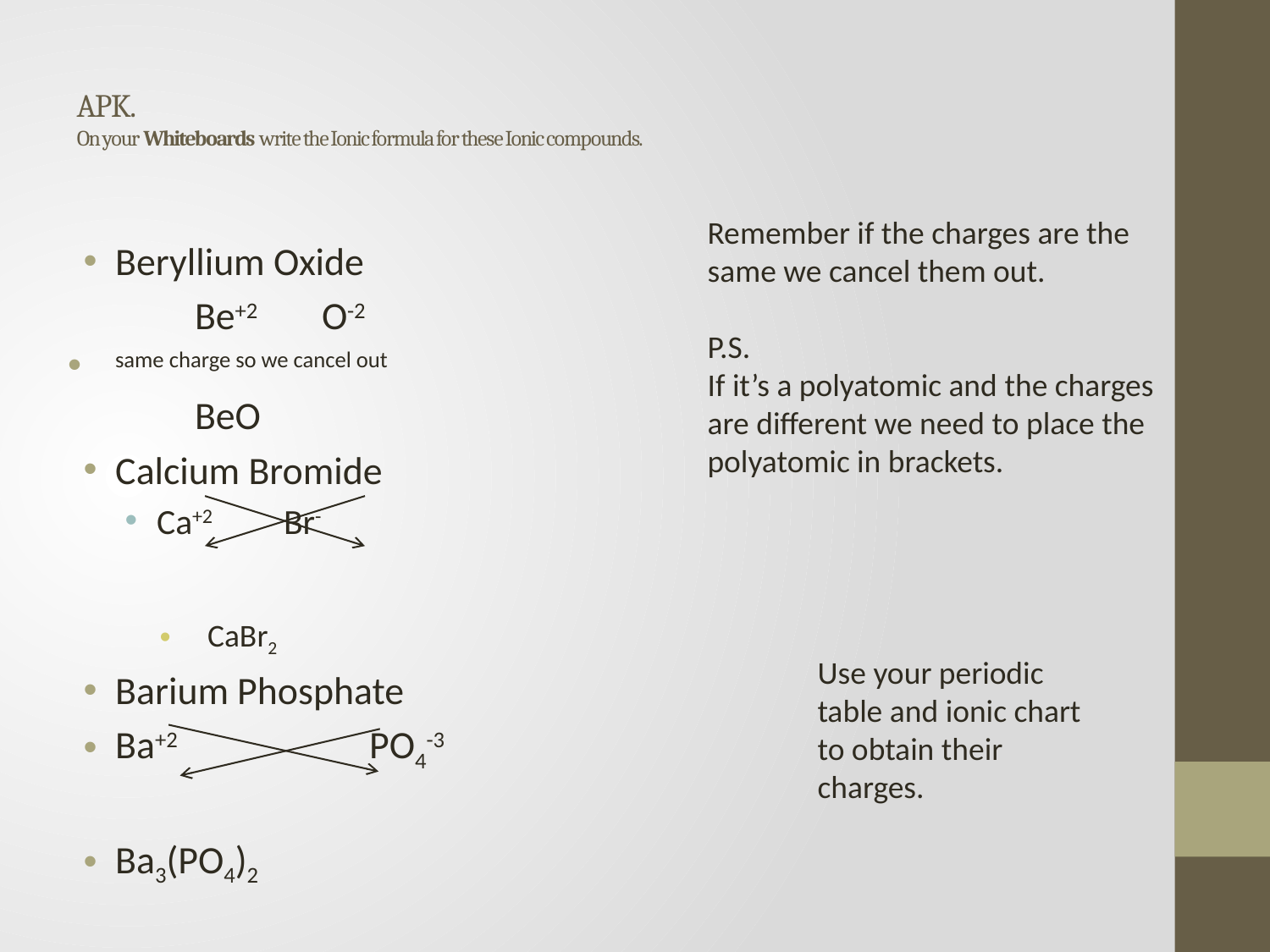

# APK. On your Whiteboards write the Ionic formula for these Ionic compounds.

Beryllium Oxide
	Be+2	O-2
same charge so we cancel out
	BeO
Calcium Bromide
Ca+2	Br-

CaBr2
Barium Phosphate
Ba+2		PO4-3

Ba3(PO4)2

Remember if the charges are the same we cancel them out.

P.S.
If it’s a polyatomic and the charges are different we need to place the polyatomic in brackets.

Use your periodic table and ionic chart to obtain their charges.